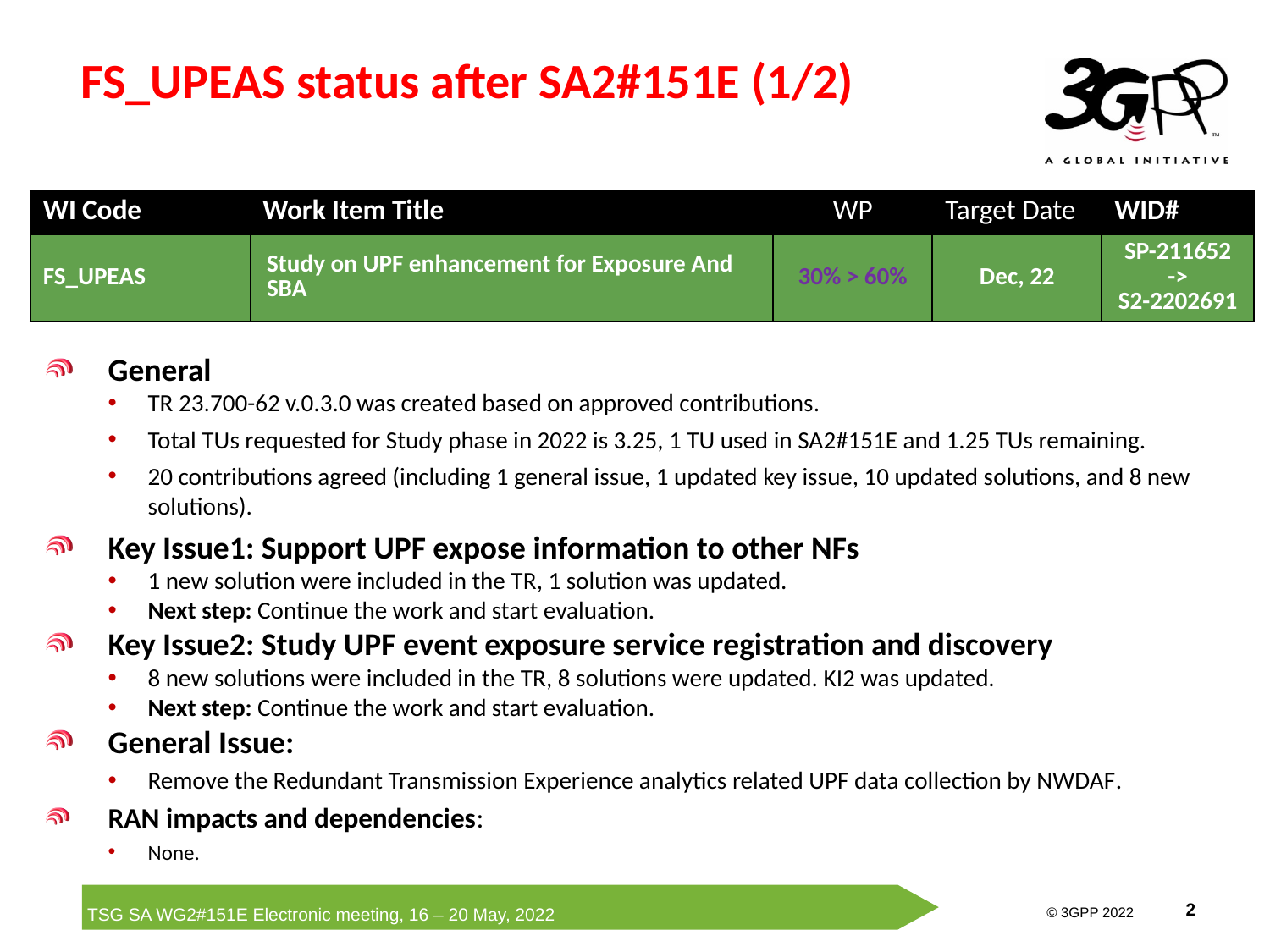

# FS_UPEAS status after SA2#151E (1/2)
| WI Code | Work Item Title | WP | Target Date | WID# |
| --- | --- | --- | --- | --- |
| FS\_UPEAS | Study on UPF enhancement for Exposure And SBA | 30% > 60% | Dec, 22 | SP-211652 -> S2-2202691 |
General
TR 23.700-62 v.0.3.0 was created based on approved contributions.
Total TUs requested for Study phase in 2022 is 3.25, 1 TU used in SA2#151E and 1.25 TUs remaining.
20 contributions agreed (including 1 general issue, 1 updated key issue, 10 updated solutions, and 8 new solutions).
Key Issue1: Support UPF expose information to other NFs
1 new solution were included in the TR, 1 solution was updated.
Next step: Continue the work and start evaluation.
Key Issue2: Study UPF event exposure service registration and discovery
8 new solutions were included in the TR, 8 solutions were updated. KI2 was updated.
Next step: Continue the work and start evaluation.
General Issue:
Remove the Redundant Transmission Experience analytics related UPF data collection by NWDAF.
RAN impacts and dependencies:
None.